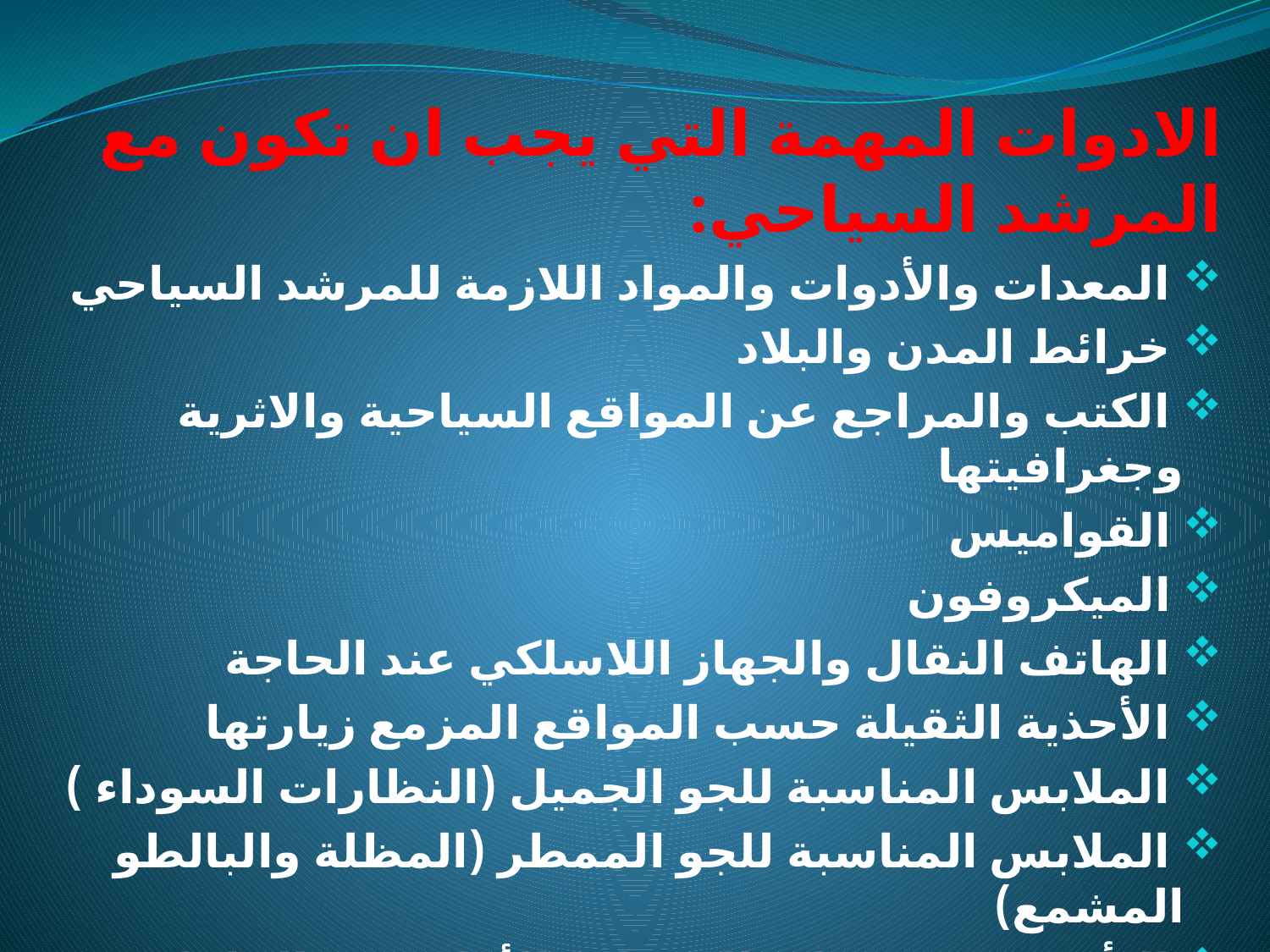

الادوات المهمة التي يجب ان تكون مع المرشد السياحي:
 المعدات والأدوات والمواد اللازمة للمرشد السياحي
 خرائط المدن والبلاد
 الكتب والمراجع عن المواقع السياحية والاثرية وجغرافيتها
 القواميس
 الميكروفون
 الهاتف النقال والجهاز اللاسلكي عند الحاجة
 الأحذية الثقيلة حسب المواقع المزمع زيارتها
 الملابس المناسبة للجو الجميل (النظارات السوداء )
 الملابس المناسبة للجو الممطر (المظلة والبالطو المشمع)
 التأكد من تجهيزات الإسعاف الأولية في الحافلة.